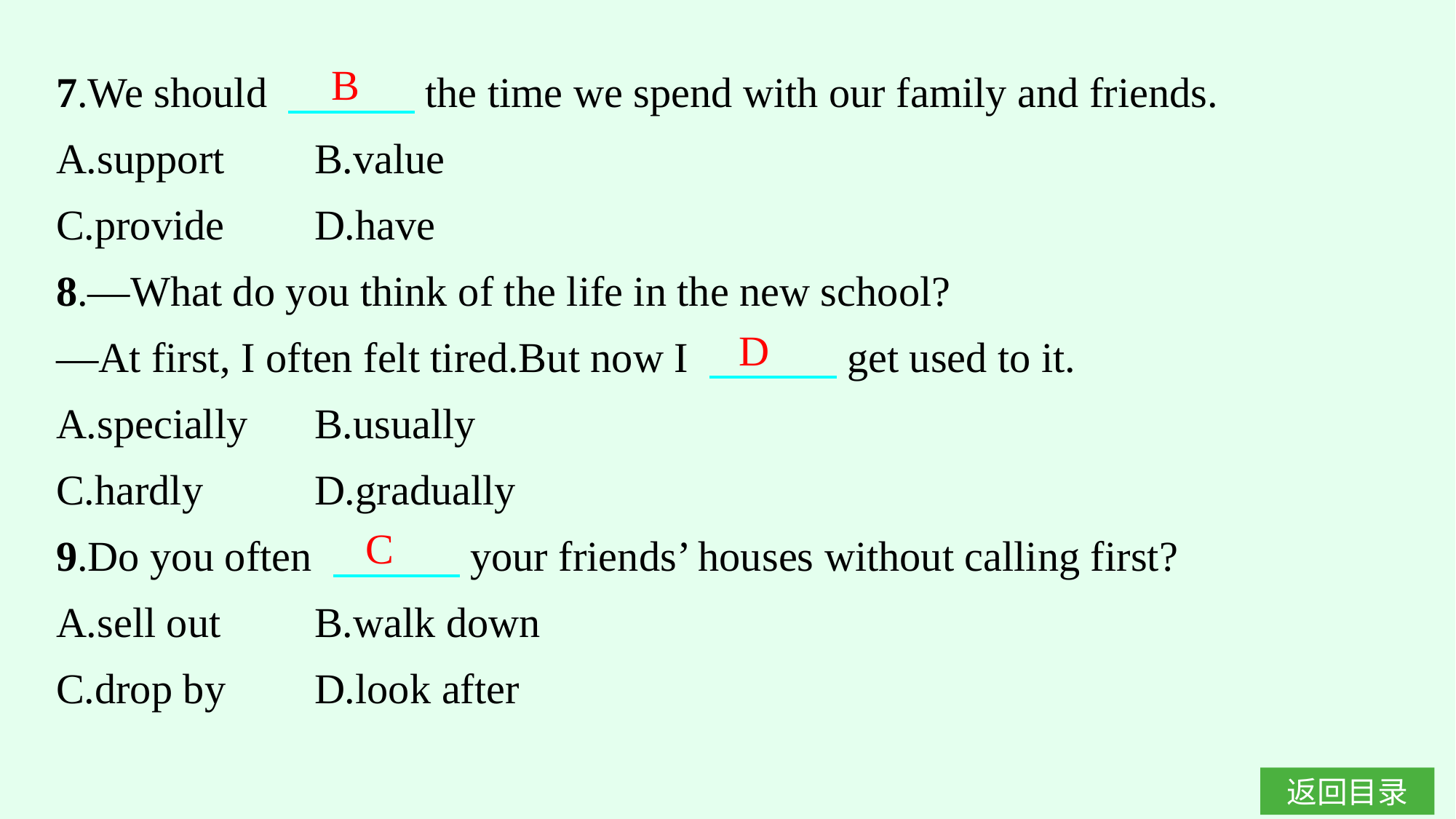

7.We should 　　　the time we spend with our family and friends.
A.support	B.value
C.provide	D.have
8.—What do you think of the life in the new school?
—At first, I often felt tired.But now I 　　　get used to it.
A.specially	B.usually
C.hardly	D.gradually
9.Do you often 　　　your friends’ houses without calling first?
A.sell out	B.walk down
C.drop by	D.look after
B
D
C